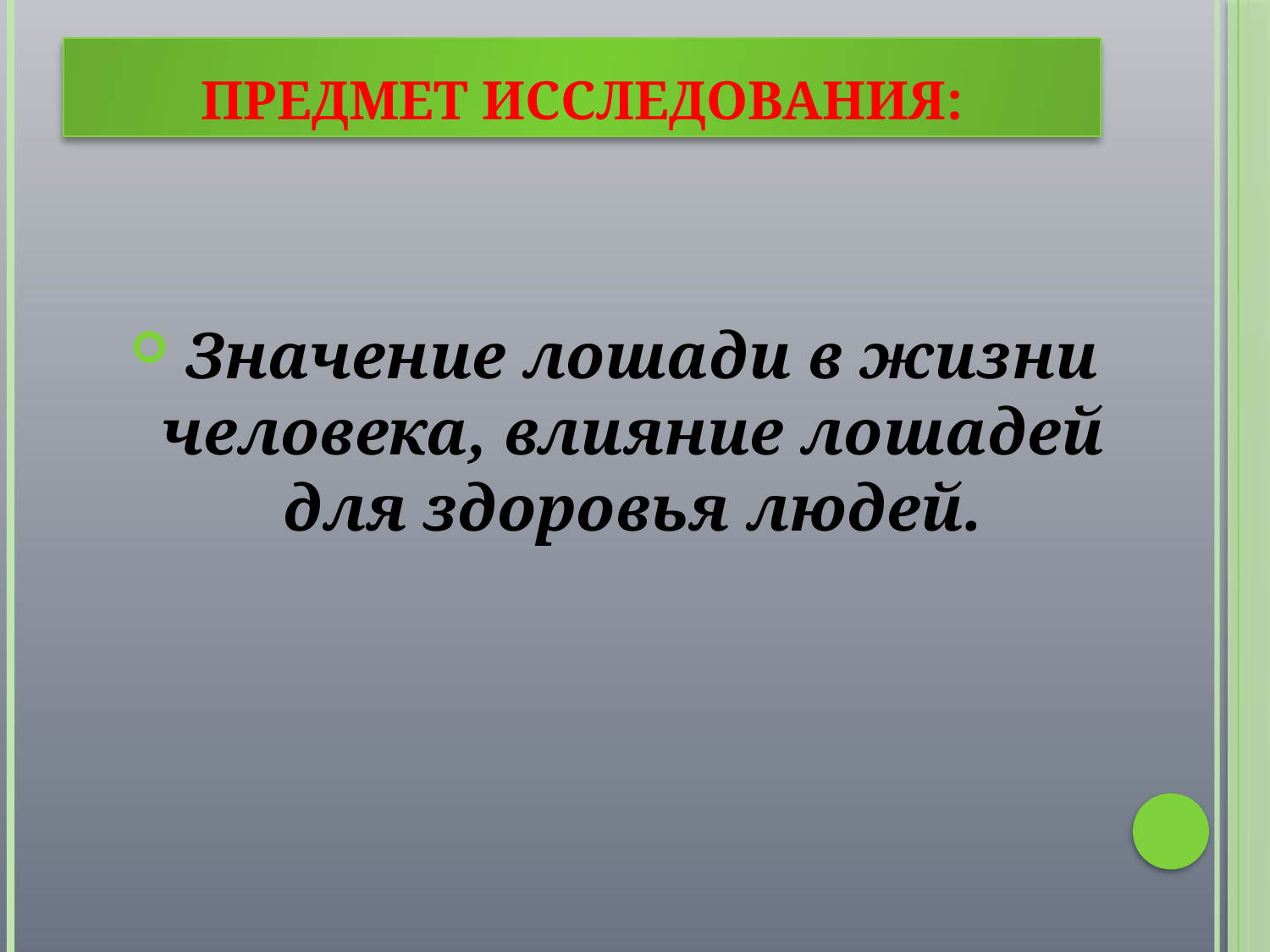

# Предмет исследования:

 Значение лошади в жизни человека, влияние лошадей для здоровья людей.